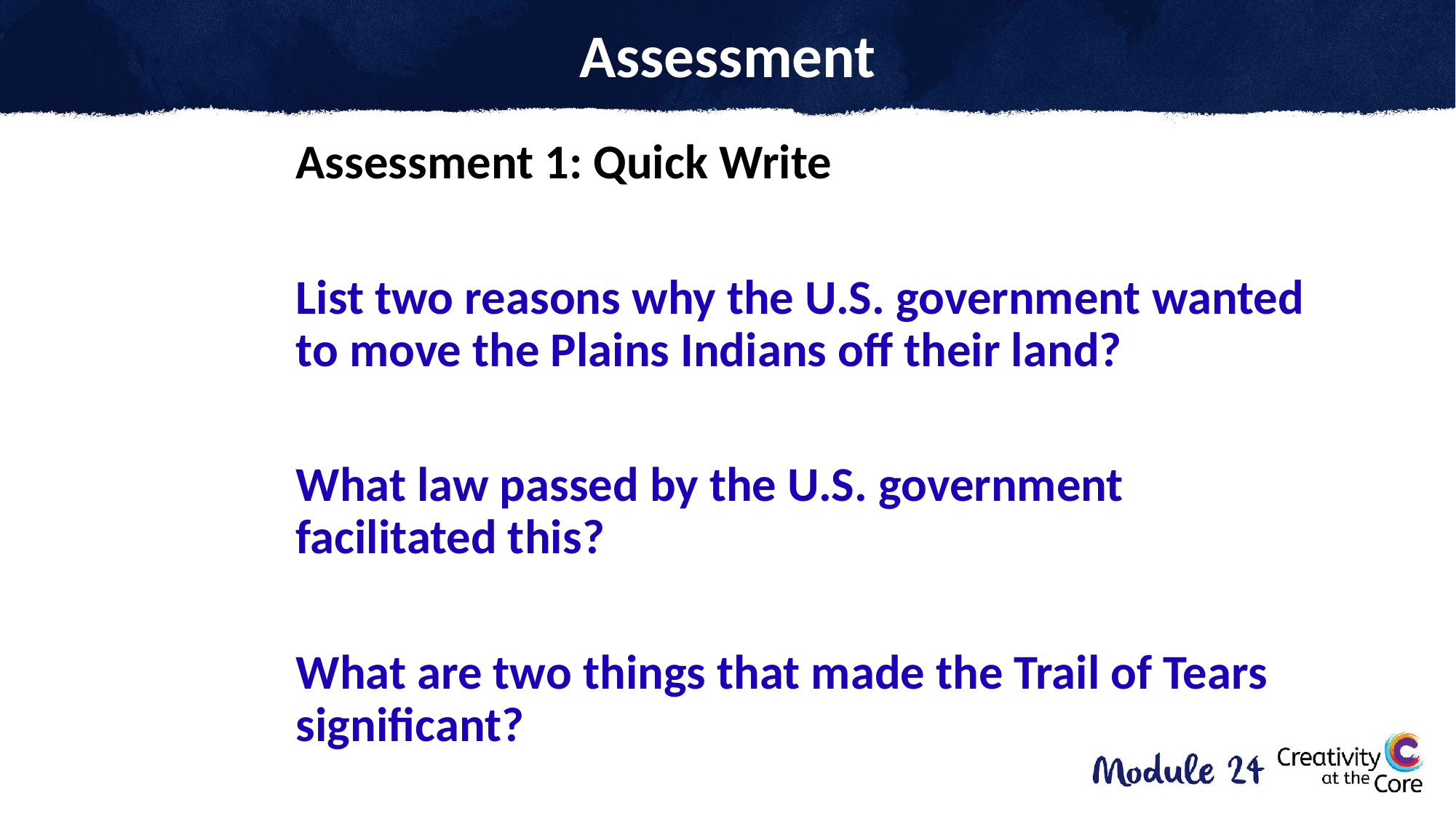

# Assessment

Assessment 1: Quick Write

List two reasons why the U.S. government wanted to move the Plains Indians off their land?

What law passed by the U.S. government facilitated this?

What are two things that made the Trail of Tears significant?